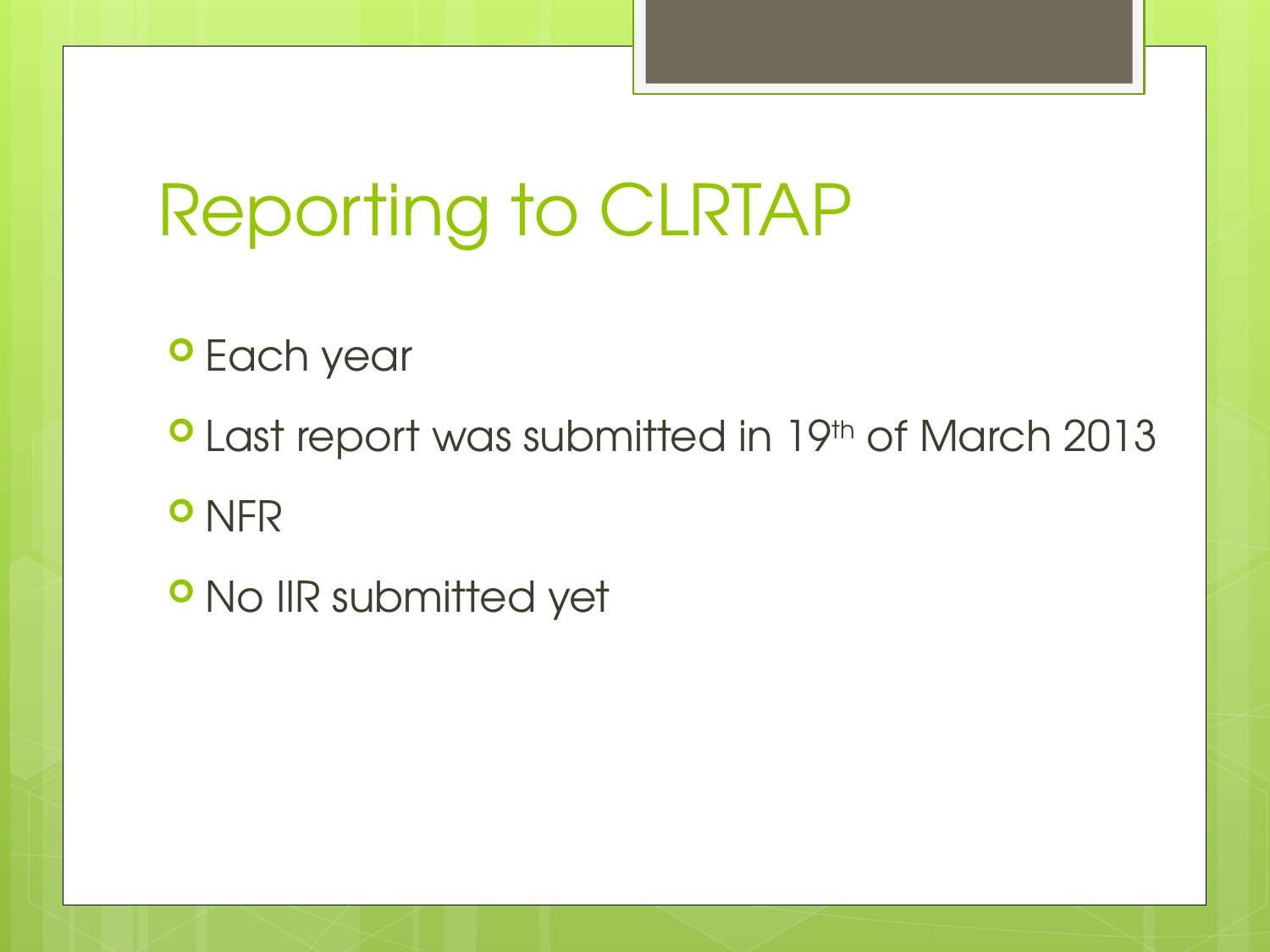

# Reporting to CLRTAP
Each year
Last report was submitted in 19th of March 2013
NFR
No IIR submitted yet